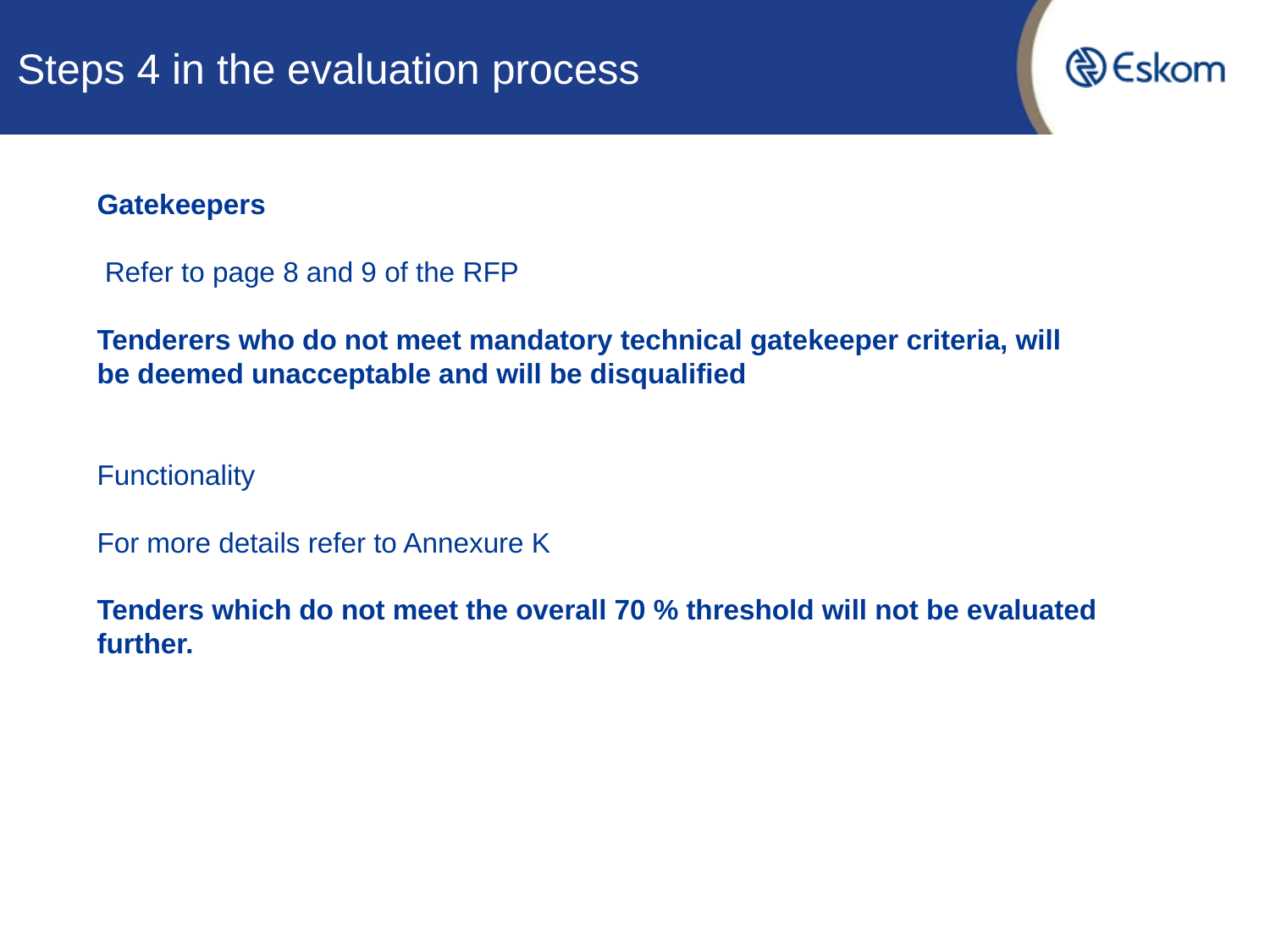

# Steps 4 in the evaluation process

Gatekeepers

 Refer to page 8 and 9 of the RFP

Tenderers who do not meet mandatory technical gatekeeper criteria, will be deemed unacceptable and will be disqualified

Functionality

For more details refer to Annexure K

Tenders which do not meet the overall 70 % threshold will not be evaluated further.